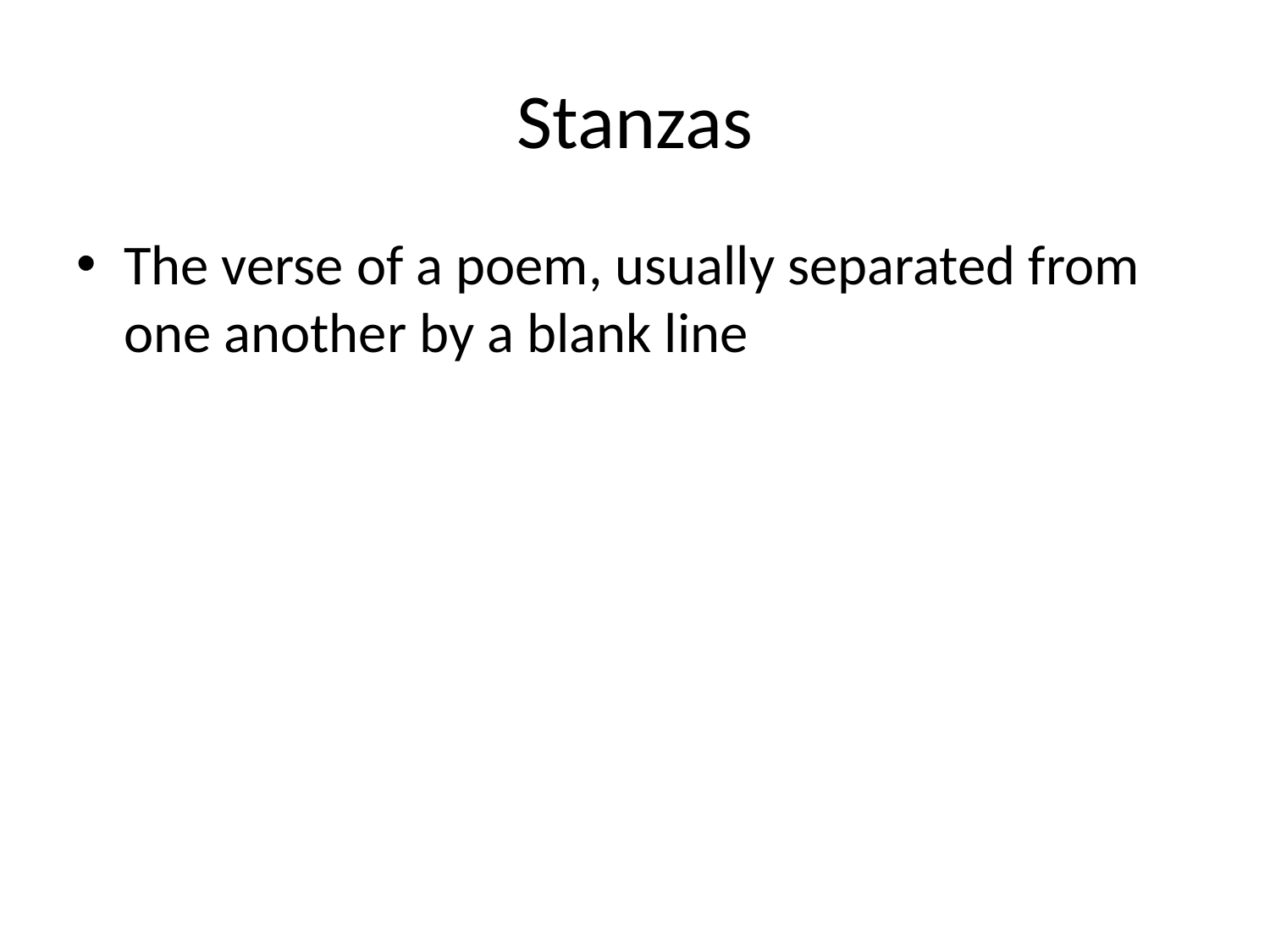

# Stanzas
The verse of a poem, usually separated from one another by a blank line